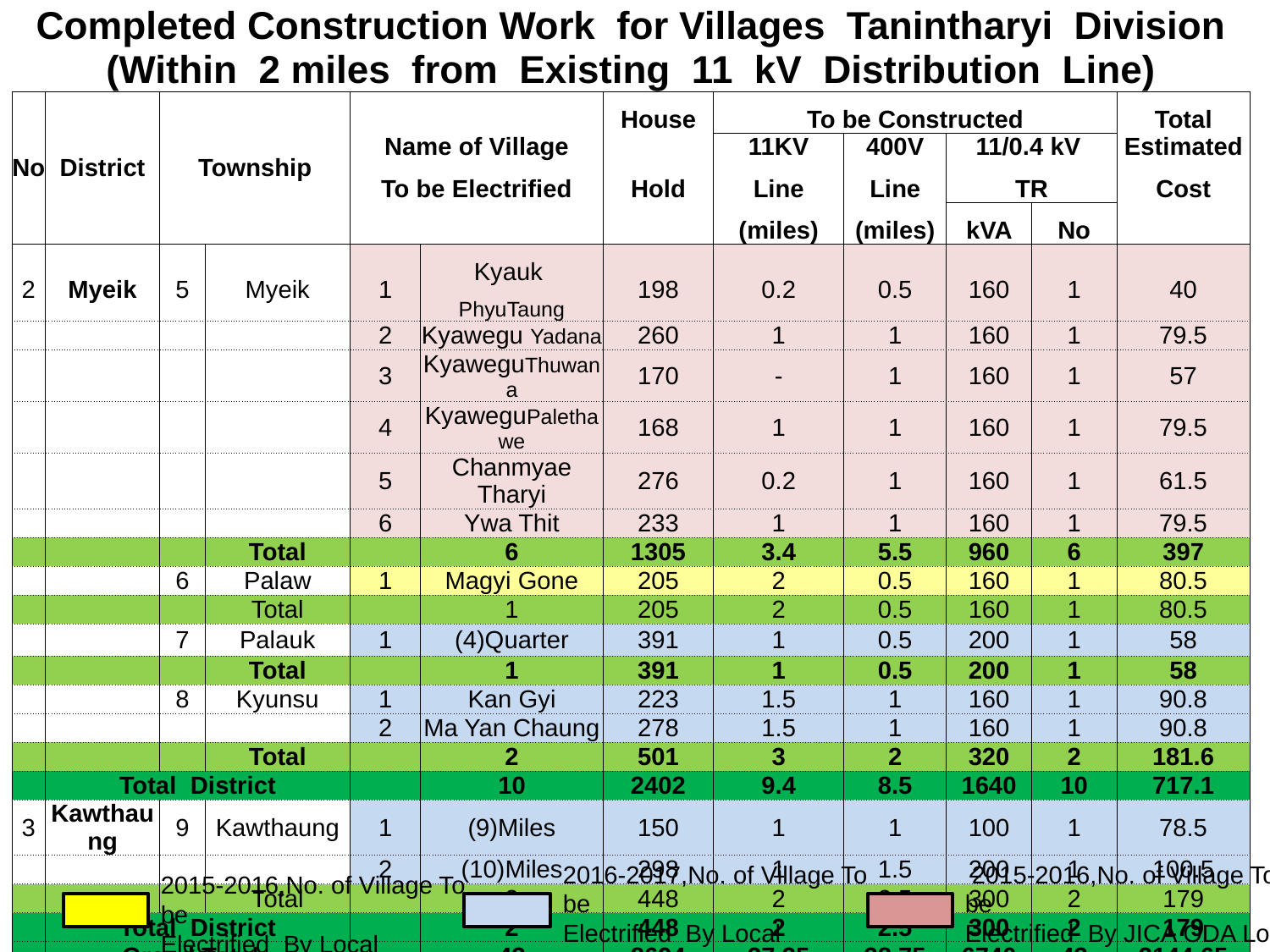

| Completed Construction Work for Villages Tanintharyi Division |  |  |  |  |  |  |  |  |  |  |  |
| --- | --- | --- | --- | --- | --- | --- | --- | --- | --- | --- | --- |
| (Within 2 miles from Existing 11 kV Distribution Line) |  |  |  |  |  |  |  |  |  |  |  |
| No | District | Township |  |  |  | House | To be Constructed |  |  |  | Total |
|  |  |  |  | Name of Village |  |  | 11KV | 400V | 11/0.4 kV |  | Estimated |
|  |  |  |  | To be Electrified |  | Hold | Line | Line | TR |  | Cost |
|  |  |  |  |  |  |  | (miles) | (miles) | kVA | No |  |
| 2 | Myeik | 5 | Myeik | 1 | Kyauk PhyuTaung | 198 | 0.2 | 0.5 | 160 | 1 | 40 |
|  |  |  |  | 2 | Kyawegu Yadana | 260 | 1 | 1 | 160 | 1 | 79.5 |
|  |  |  |  | 3 | KyaweguThuwana | 170 | - | 1 | 160 | 1 | 57 |
|  |  |  |  | 4 | KyaweguPalethawe | 168 | 1 | 1 | 160 | 1 | 79.5 |
|  |  |  |  | 5 | Chanmyae Tharyi | 276 | 0.2 | 1 | 160 | 1 | 61.5 |
|  |  |  |  | 6 | Ywa Thit | 233 | 1 | 1 | 160 | 1 | 79.5 |
|  |  |  | Total |  | 6 | 1305 | 3.4 | 5.5 | 960 | 6 | 397 |
|  |  | 6 | Palaw | 1 | Magyi Gone | 205 | 2 | 0.5 | 160 | 1 | 80.5 |
|  |  |  | Total |  | 1 | 205 | 2 | 0.5 | 160 | 1 | 80.5 |
|  |  | 7 | Palauk | 1 | (4)Quarter | 391 | 1 | 0.5 | 200 | 1 | 58 |
|  |  |  | Total |  | 1 | 391 | 1 | 0.5 | 200 | 1 | 58 |
|  |  | 8 | Kyunsu | 1 | Kan Gyi | 223 | 1.5 | 1 | 160 | 1 | 90.8 |
|  |  |  |  | 2 | Ma Yan Chaung | 278 | 1.5 | 1 | 160 | 1 | 90.8 |
|  |  |  | Total |  | 2 | 501 | 3 | 2 | 320 | 2 | 181.6 |
|  | Total District |  |  |  | 10 | 2402 | 9.4 | 8.5 | 1640 | 10 | 717.1 |
| 3 | ‌Kawthaung | 9 | Kawthaung | 1 | (9)Miles | 150 | 1 | 1 | 100 | 1 | 78.5 |
|  |  |  |  | 2 | (10)Miles | 298 | 1 | 1.5 | 200 | 1 | 100.5 |
|  |  |  | Total |  | 2 | 448 | 2 | 2.5 | 300 | 2 | 179 |
|  | Total District |  |  |  | 2 | 448 | 2 | 2.5 | 300 | 2 | 179 |
|  | Grand Total |  |  |  | 43 | 8694 | 37.35 | 38.75 | 6740 | 43 | 3144.65 |
2016-2017,No. of Village To be
Electrified  By Local Government budgets(20 No.)
 2015-2016,No. of Village To be
Electrified  By JICA ODA Loan
(6 No.)
2015-2016,No. of Village To be
Electrified  By Local Government budgets(17 No.)
6